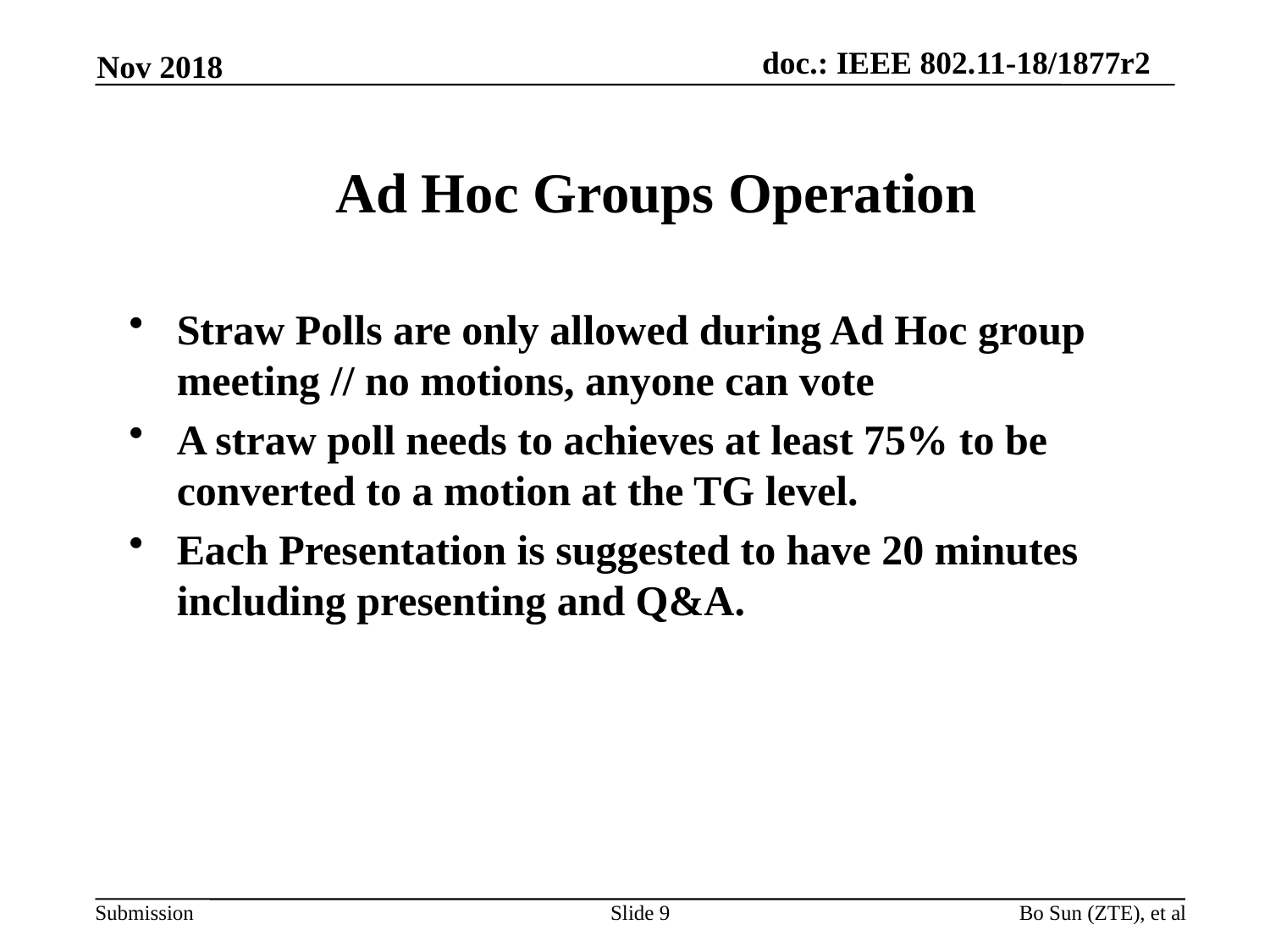

Nov 2018
Ad Hoc Groups Operation
Straw Polls are only allowed during Ad Hoc group meeting // no motions, anyone can vote
A straw poll needs to achieves at least 75% to be converted to a motion at the TG level.
Each Presentation is suggested to have 20 minutes including presenting and Q&A.

Slide 9
Bo Sun (ZTE), et al